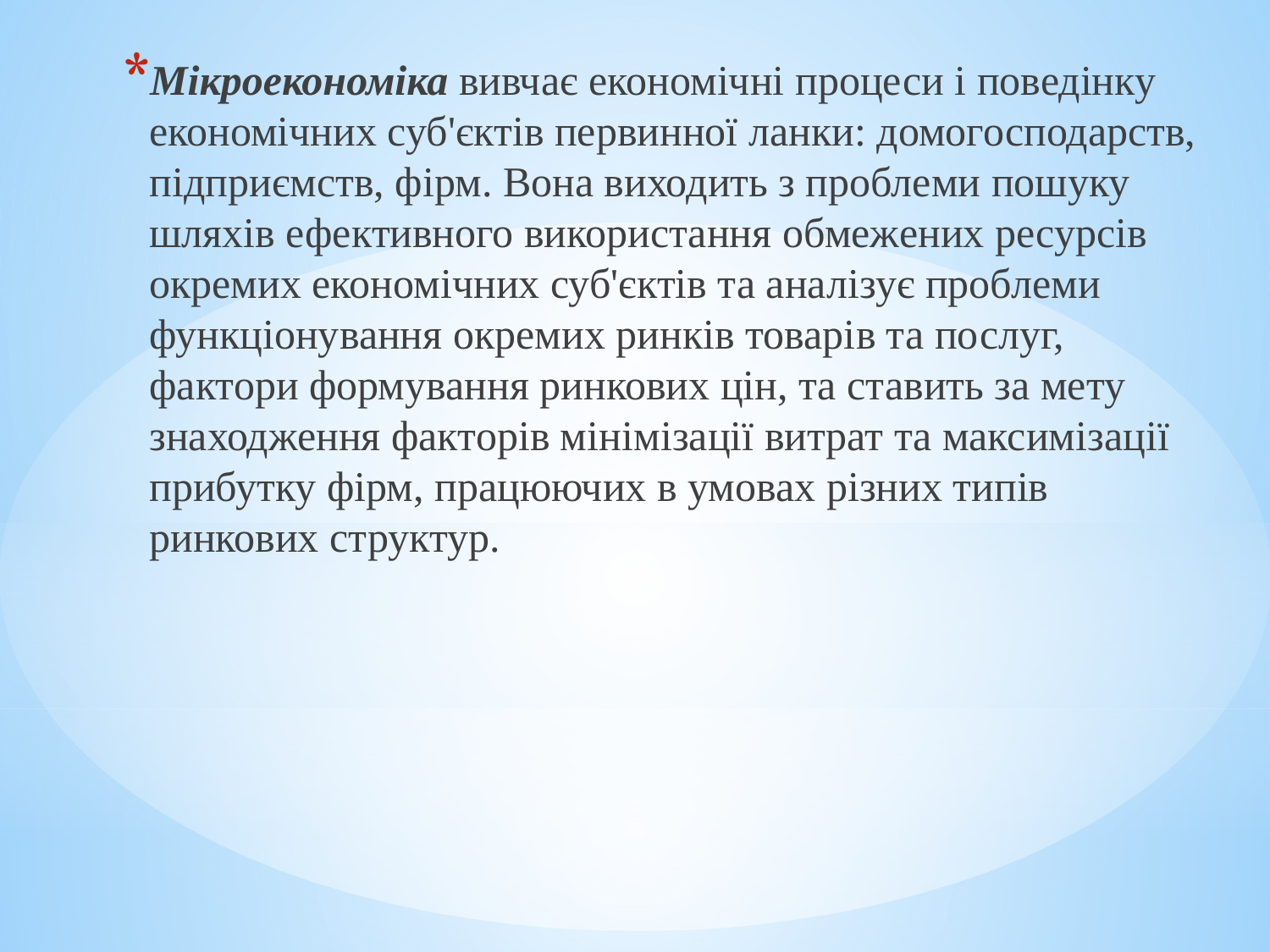

Мікроекономіка вивчає економічні процеси і поведінку економічних суб'єктів первинної ланки: домогосподарств, підприємств, фірм. Вона виходить з проблеми пошуку шляхів ефективного використання обмежених ресурсів окремих економічних суб'єктів та аналізує проблеми функціонування окремих ринків товарів та послуг, фактори формування ринкових цін, та ставить за мету знаходження факторів мінімізації витрат та максимізації прибутку фірм, працюючих в умовах різних типів ринкових структур.